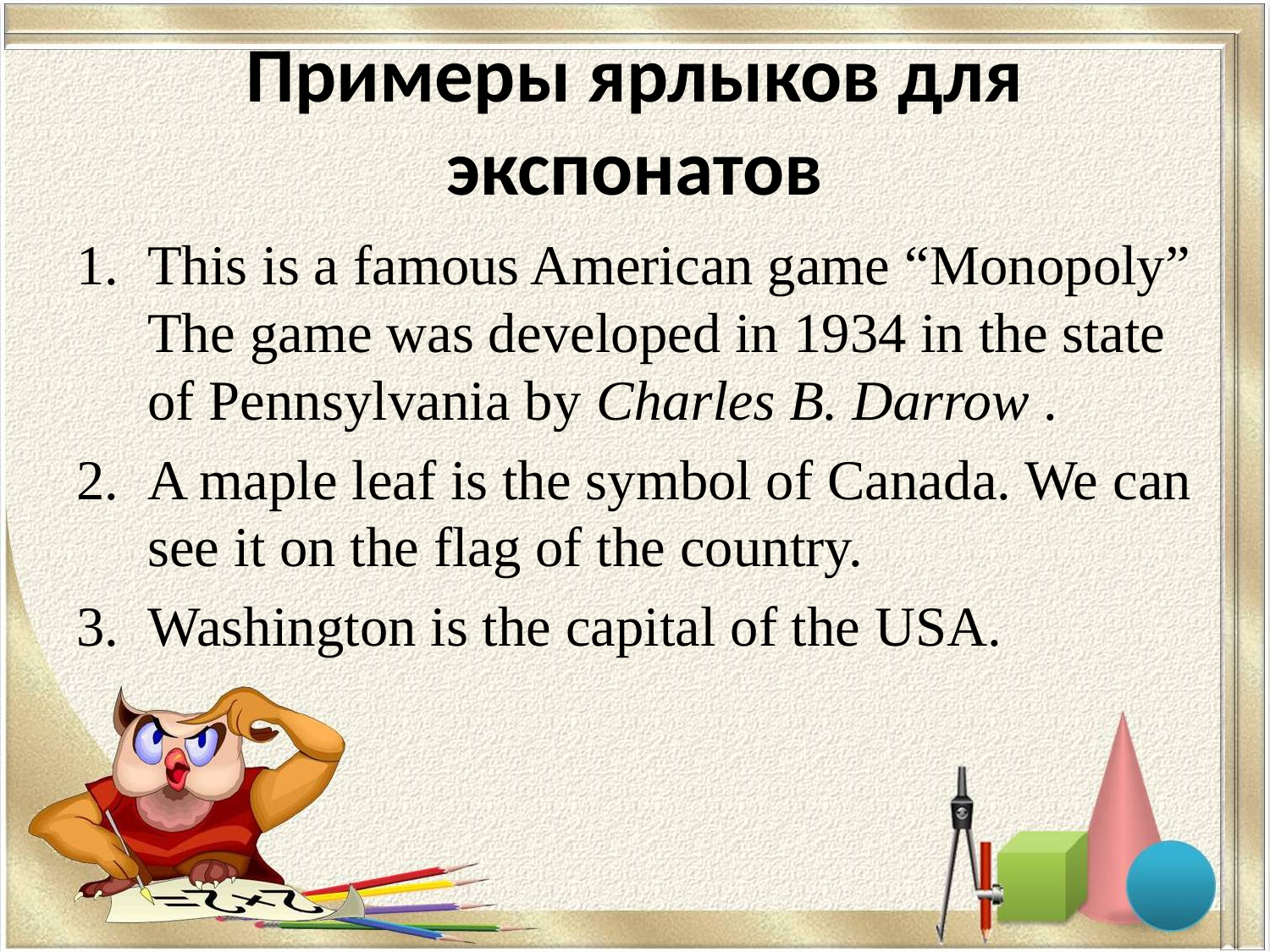

# Примеры ярлыков для экспонатов
This is a famous American game “Monopoly” The game was developed in 1934 in the state of Pennsylvania by Charles B. Darrow .
A maple leaf is the symbol of Canada. We can see it on the flag of the country.
Washington is the capital of the USA.